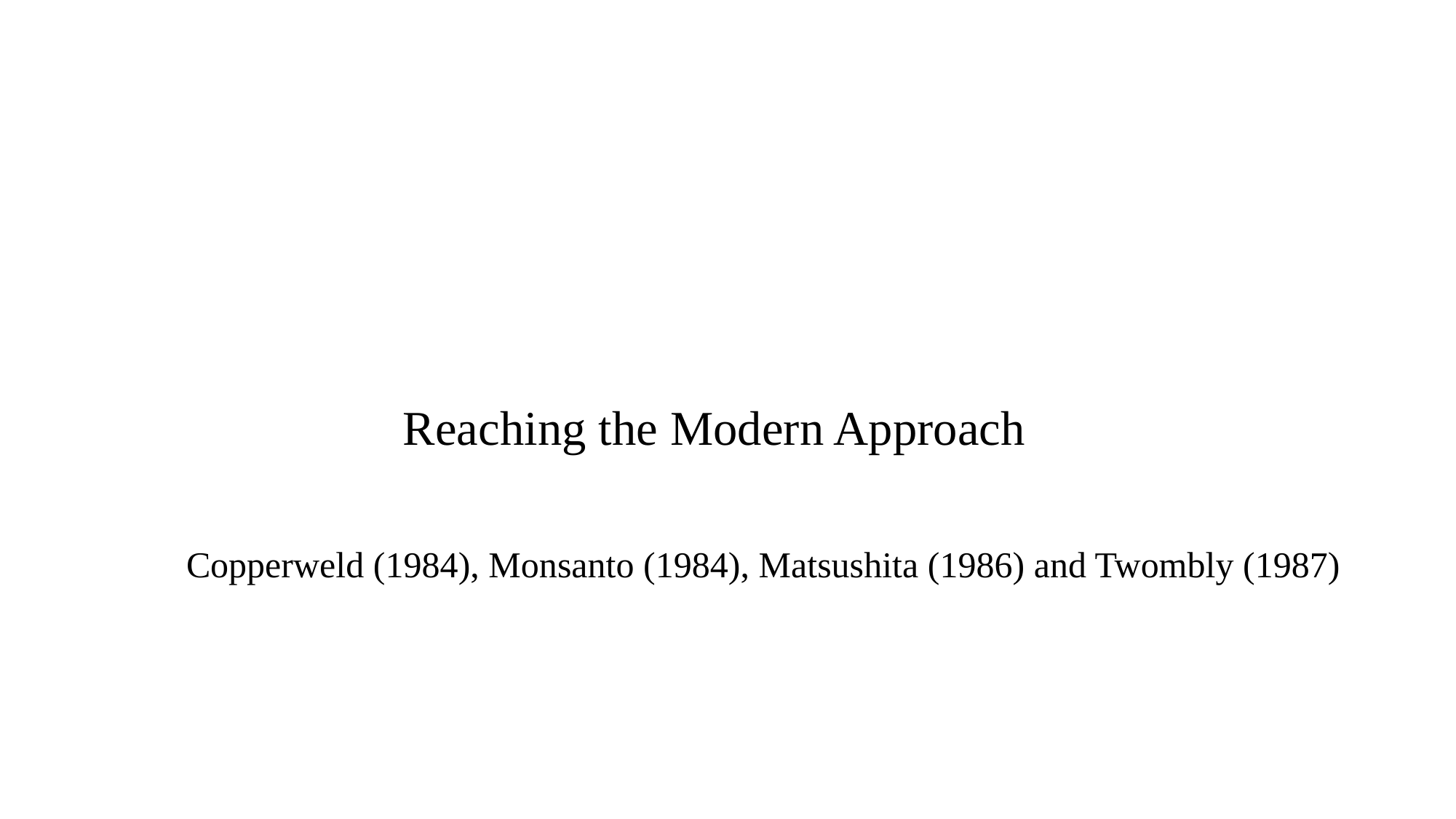

# Reaching the Modern Approach
Copperweld (1984), Monsanto (1984), Matsushita (1986) and Twombly (1987)